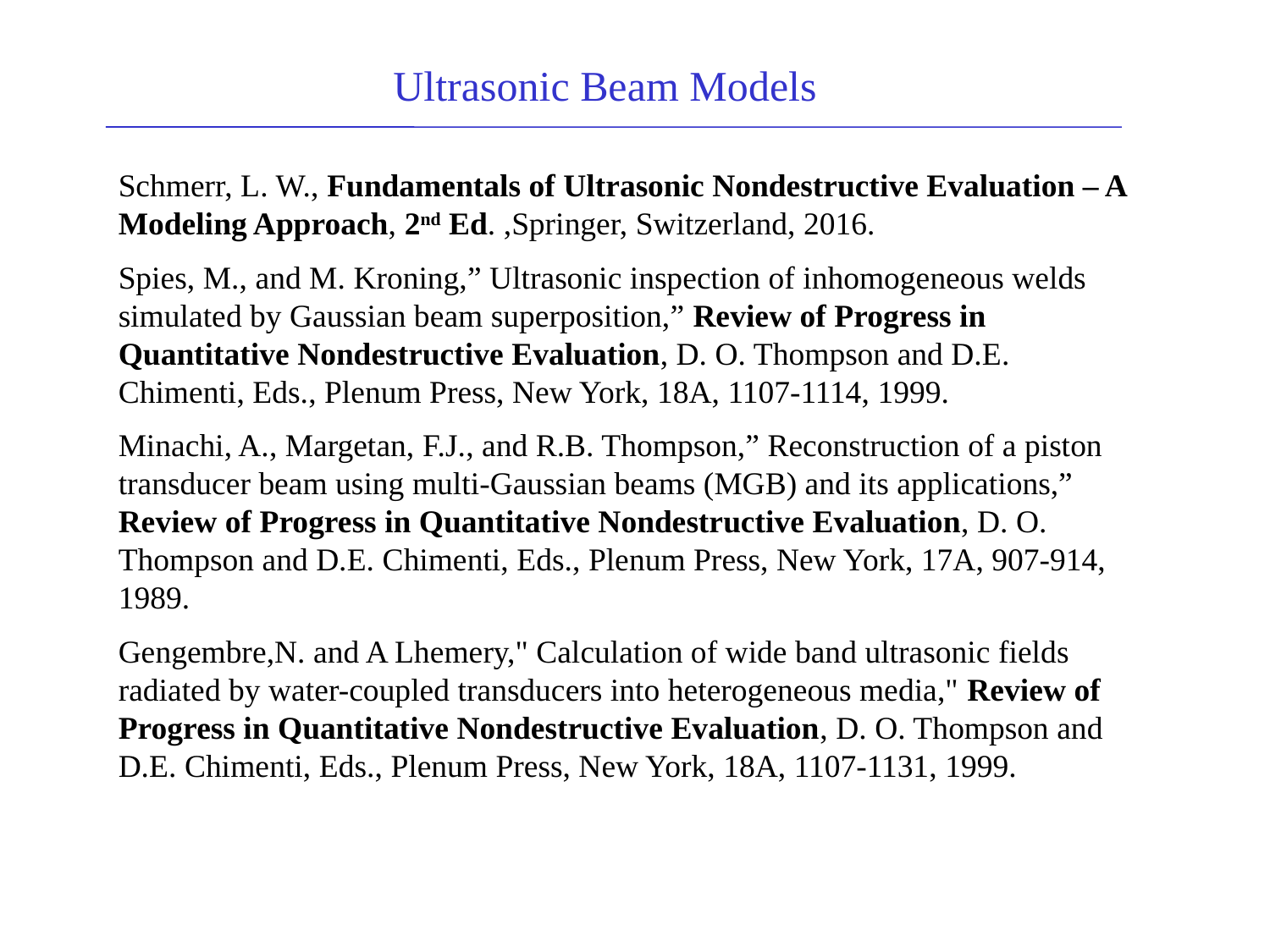

Ultrasonic Beam Models

Schmerr, L. W., Fundamentals of Ultrasonic Nondestructive Evaluation – A Modeling Approach, 2nd Ed. ,Springer, Switzerland, 2016.
Spies, M., and M. Kroning,” Ultrasonic inspection of inhomogeneous welds simulated by Gaussian beam superposition,” Review of Progress in Quantitative Nondestructive Evaluation, D. O. Thompson and D.E. Chimenti, Eds., Plenum Press, New York, 18A, 1107-1114, 1999.
Minachi, A., Margetan, F.J., and R.B. Thompson,” Reconstruction of a piston transducer beam using multi-Gaussian beams (MGB) and its applications,” Review of Progress in Quantitative Nondestructive Evaluation, D. O. Thompson and D.E. Chimenti, Eds., Plenum Press, New York, 17A, 907-914, 1989.
Gengembre,N. and A Lhemery," Calculation of wide band ultrasonic fields radiated by water-coupled transducers into heterogeneous media," Review of Progress in Quantitative Nondestructive Evaluation, D. O. Thompson and D.E. Chimenti, Eds., Plenum Press, New York, 18A, 1107-1131, 1999.